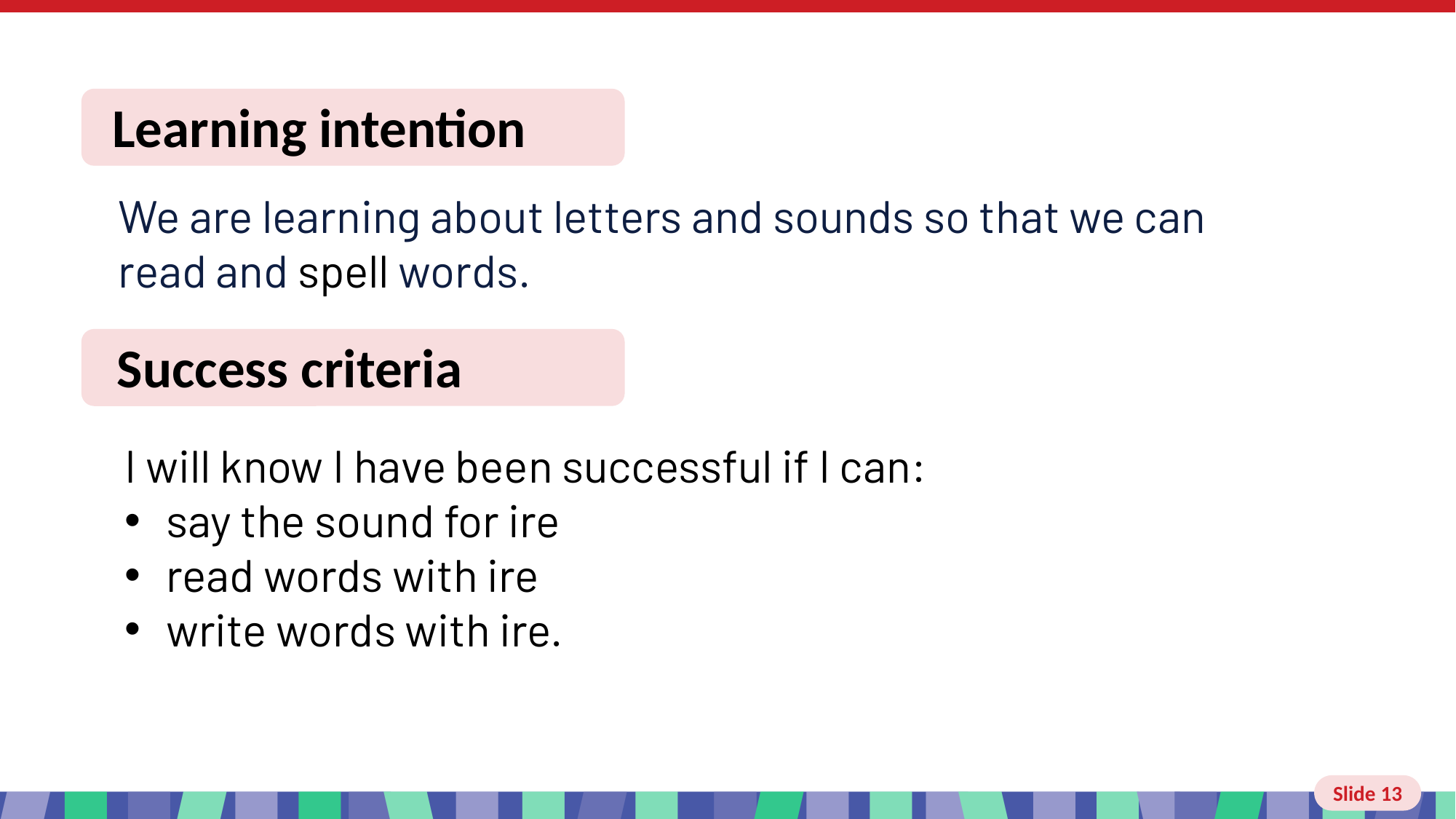

Slide 13 Learning intention and success criteria
I will know I have been successful if I can:
say the sound for ire
read words with ire
write words with ire.